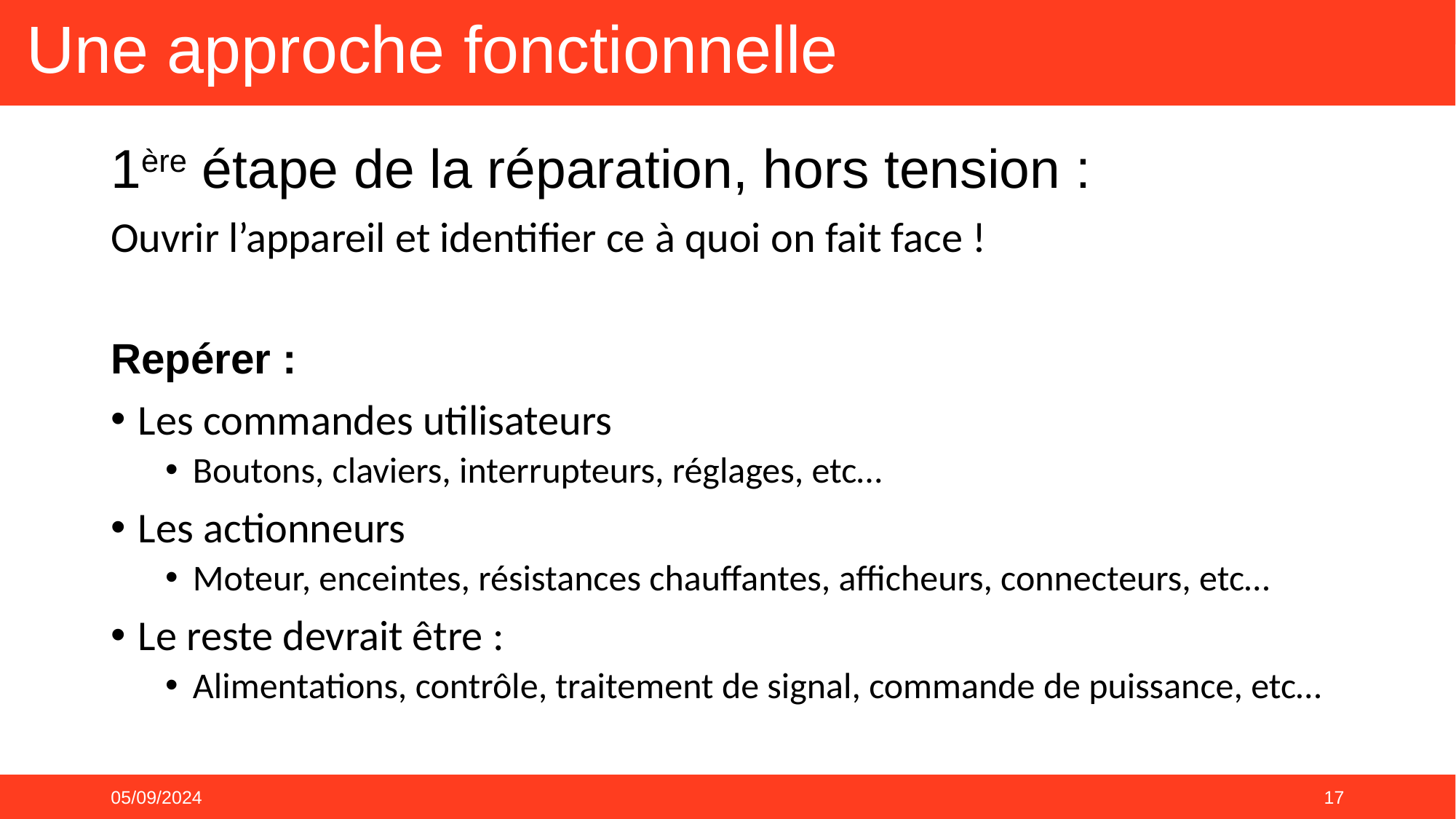

# Une approche fonctionnelle
1ère étape de la réparation, hors tension :
Ouvrir l’appareil et identifier ce à quoi on fait face !

Repérer :
Les commandes utilisateurs
Boutons, claviers, interrupteurs, réglages, etc…
Les actionneurs
Moteur, enceintes, résistances chauffantes, afficheurs, connecteurs, etc…
Le reste devrait être :
Alimentations, contrôle, traitement de signal, commande de puissance, etc…
05/09/2024

17